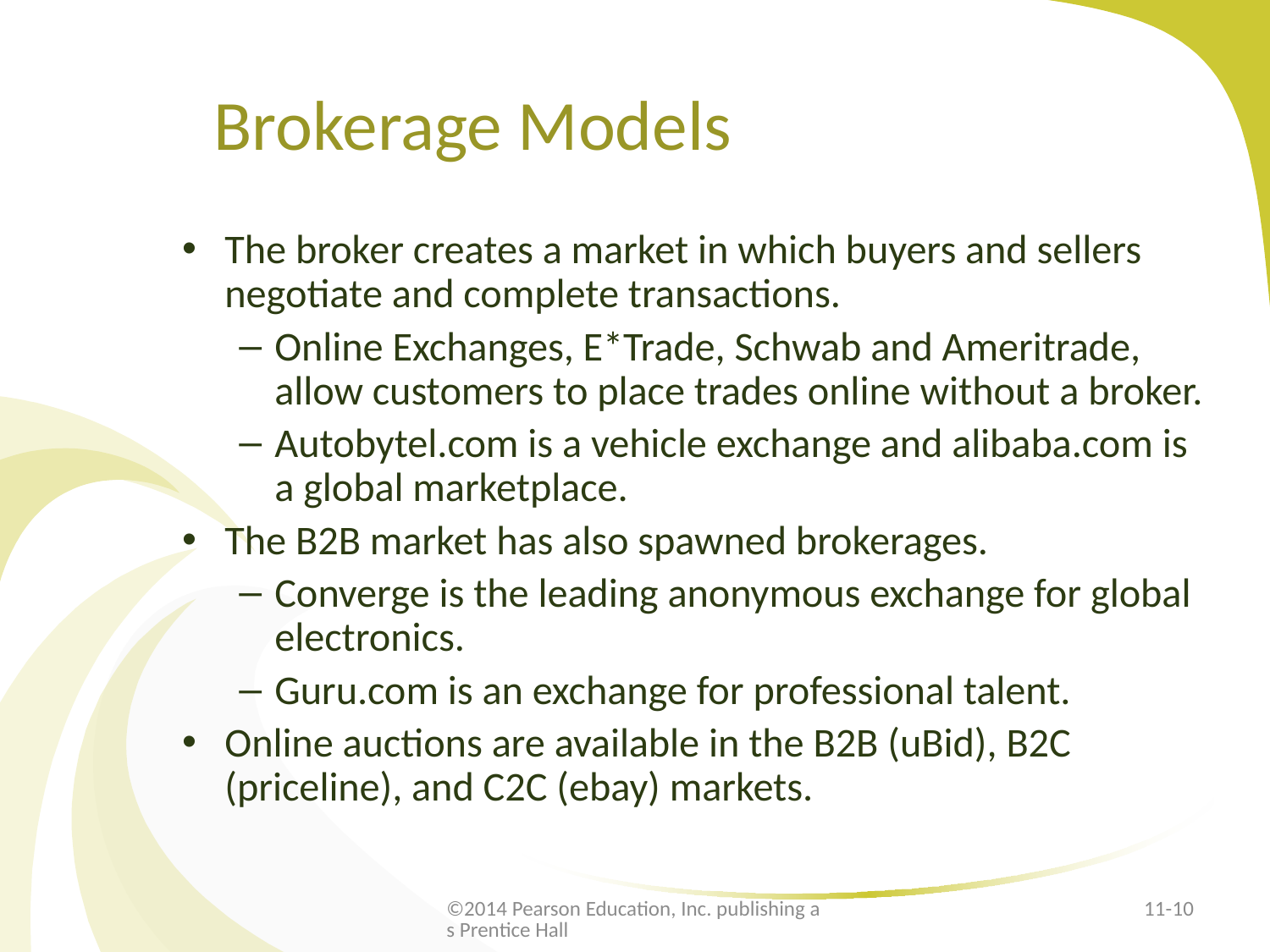

# Brokerage Models

The broker creates a market in which buyers and sellers negotiate and complete transactions.
Online Exchanges, E*Trade, Schwab and Ameritrade, allow customers to place trades online without a broker.
Autobytel.com is a vehicle exchange and alibaba.com is a global marketplace.
The B2B market has also spawned brokerages.
Converge is the leading anonymous exchange for global electronics.
Guru.com is an exchange for professional talent.
Online auctions are available in the B2B (uBid), B2C (priceline), and C2C (ebay) markets.

©2014 Pearson Education, Inc. publishing as Prentice Hall
11-10